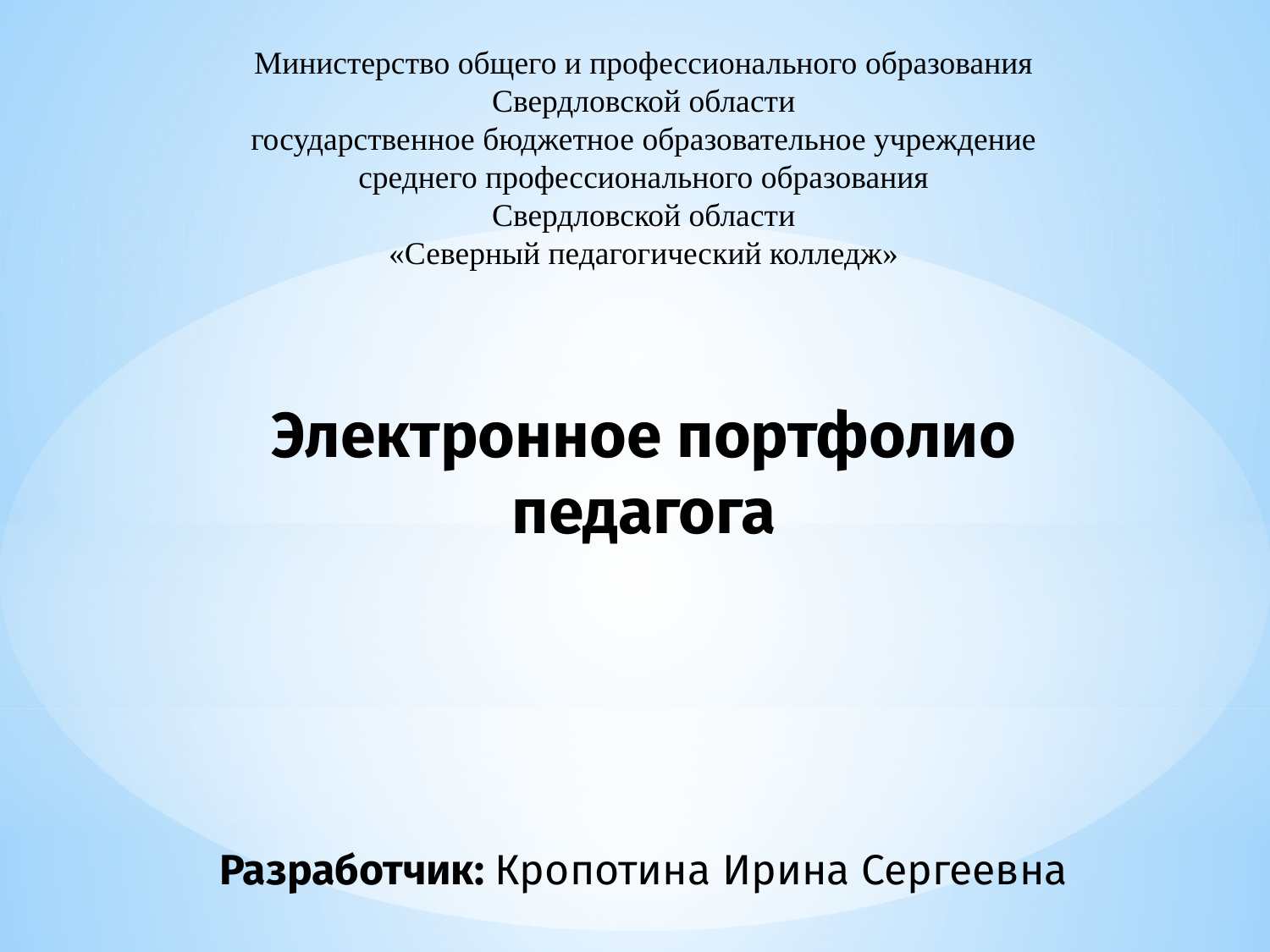

Министерство общего и профессионального образования
Свердловской области
государственное бюджетное образовательное учреждение
среднего профессионального образования
Свердловской области
«Северный педагогический колледж»
Электронное портфолио педагога

Разработчик: Кропотина Ирина Сергеевна